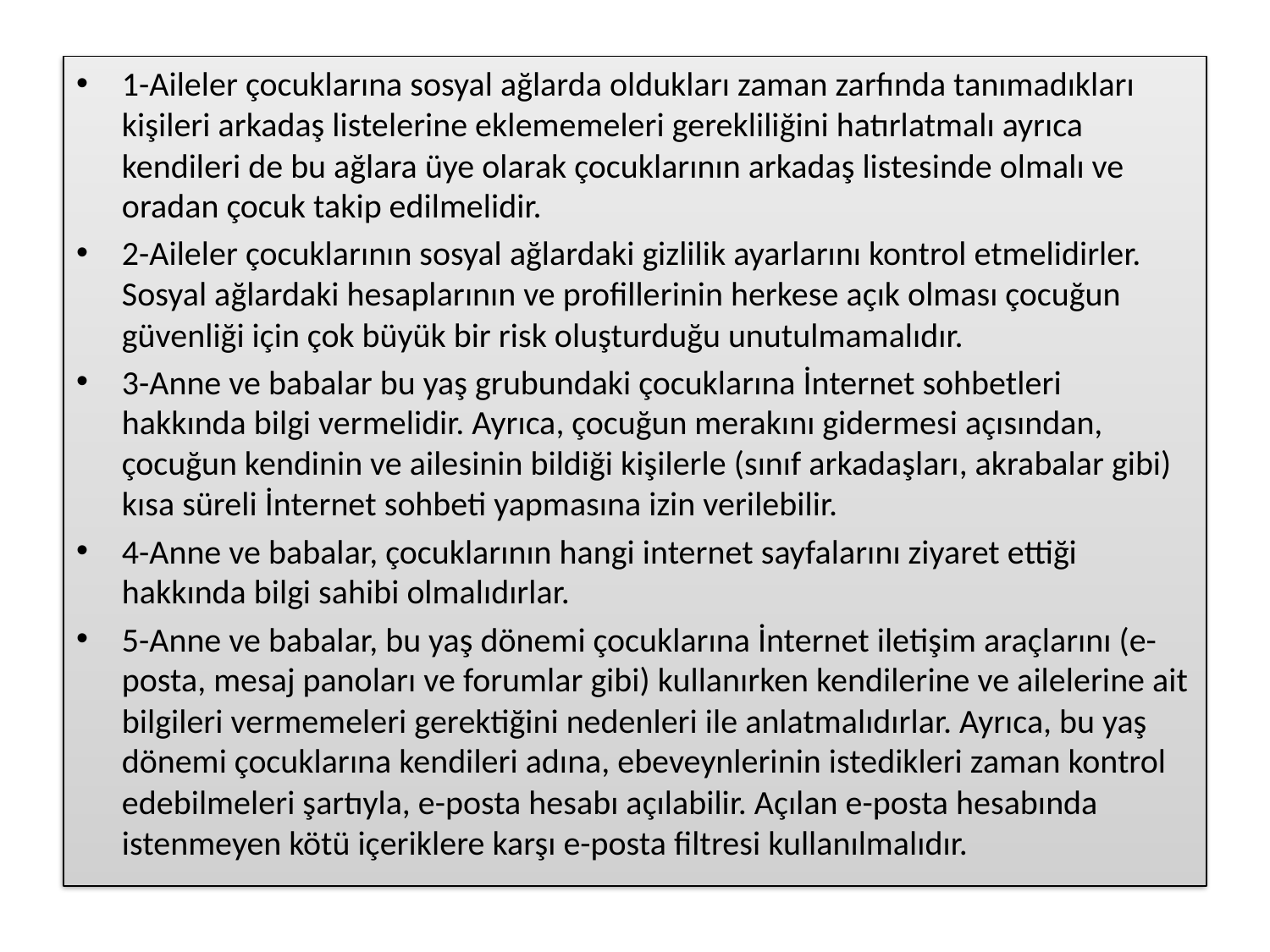

1-Aileler çocuklarına sosyal ağlarda oldukları zaman zarfında tanımadıkları kişileri arkadaş listelerine eklememeleri gerekliliğini hatırlatmalı ayrıca kendileri de bu ağlara üye olarak çocuklarının arkadaş listesinde olmalı ve oradan çocuk takip edilmelidir.
2-Aileler çocuklarının sosyal ağlardaki gizlilik ayarlarını kontrol etmelidirler. Sosyal ağlardaki hesaplarının ve profillerinin herkese açık olması çocuğun güvenliği için çok büyük bir risk oluşturduğu unutulmamalıdır.
3-Anne ve babalar bu yaş grubundaki çocuklarına İnternet sohbetleri hakkında bilgi vermelidir. Ayrıca, çocuğun merakını gidermesi açısından, çocuğun kendinin ve ailesinin bildiği kişilerle (sınıf arkadaşları, akrabalar gibi) kısa süreli İnternet sohbeti yapmasına izin verilebilir.
4-Anne ve babalar, çocuklarının hangi internet sayfalarını ziyaret ettiği hakkında bilgi sahibi olmalıdırlar.
5-Anne ve babalar, bu yaş dönemi çocuklarına İnternet iletişim araçlarını (e-posta, mesaj panoları ve forumlar gibi) kullanırken kendilerine ve ailelerine ait bilgileri vermemeleri gerektiğini nedenleri ile anlatmalıdırlar. Ayrıca, bu yaş dönemi çocuklarına kendileri adına, ebeveynlerinin istedikleri zaman kontrol edebilmeleri şartıyla, e-posta hesabı açılabilir. Açılan e-posta hesabında istenmeyen kötü içeriklere karşı e-posta filtresi kullanılmalıdır.